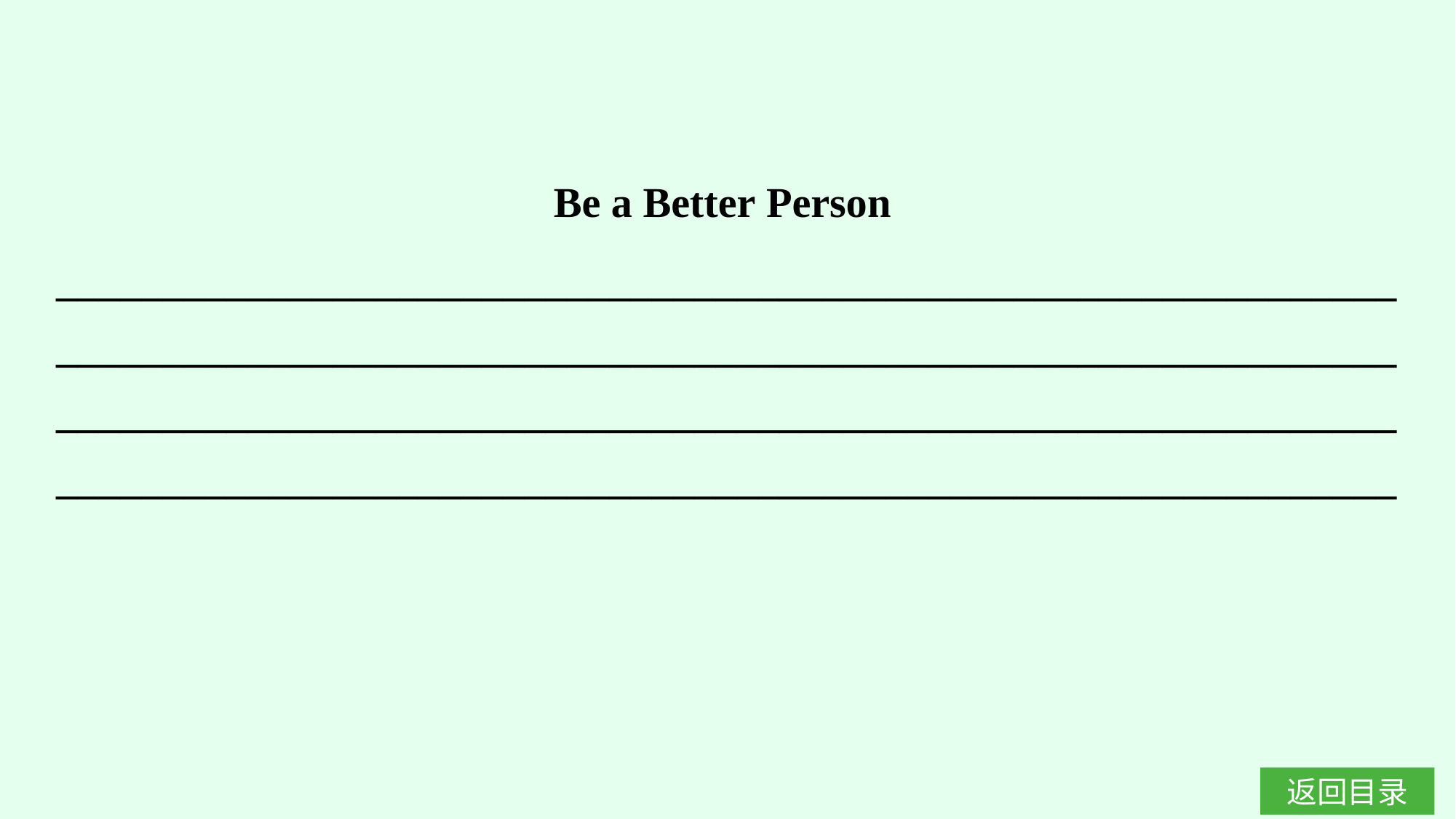

Be a Better Person
_______________________________________________________________
_______________________________________________________________
______________________________________________________________________________________________________________________________